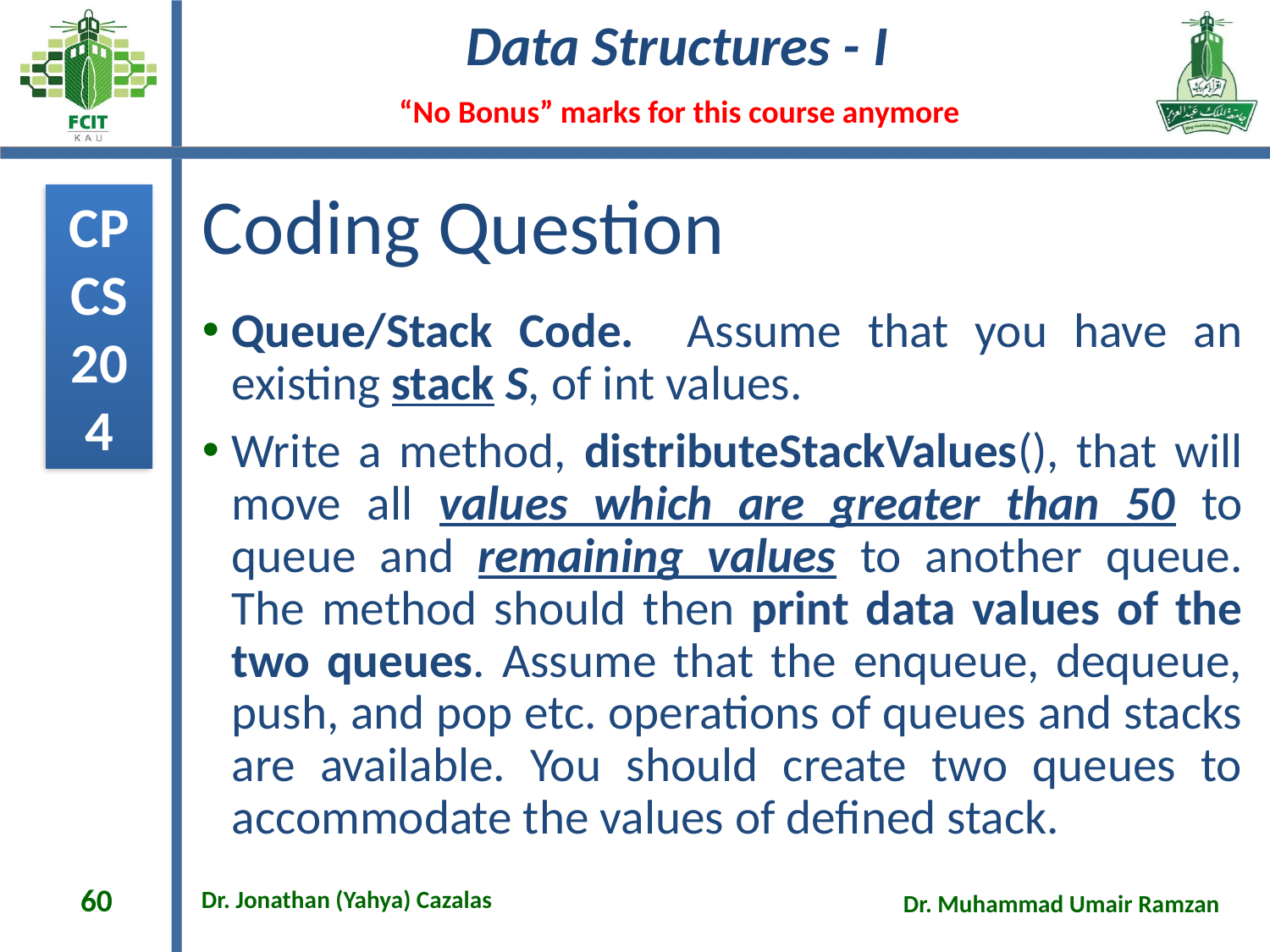

# Coding Question
Queue/Stack Code.  Assume that you have an existing stack S, of int values.
Write a method, distributeStackValues(), that will move all values which are greater than 50 to queue and remaining values to another queue. The method should then print data values of the two queues. Assume that the enqueue, dequeue, push, and pop etc. operations of queues and stacks are available. You should create two queues to accommodate the values of defined stack.
60